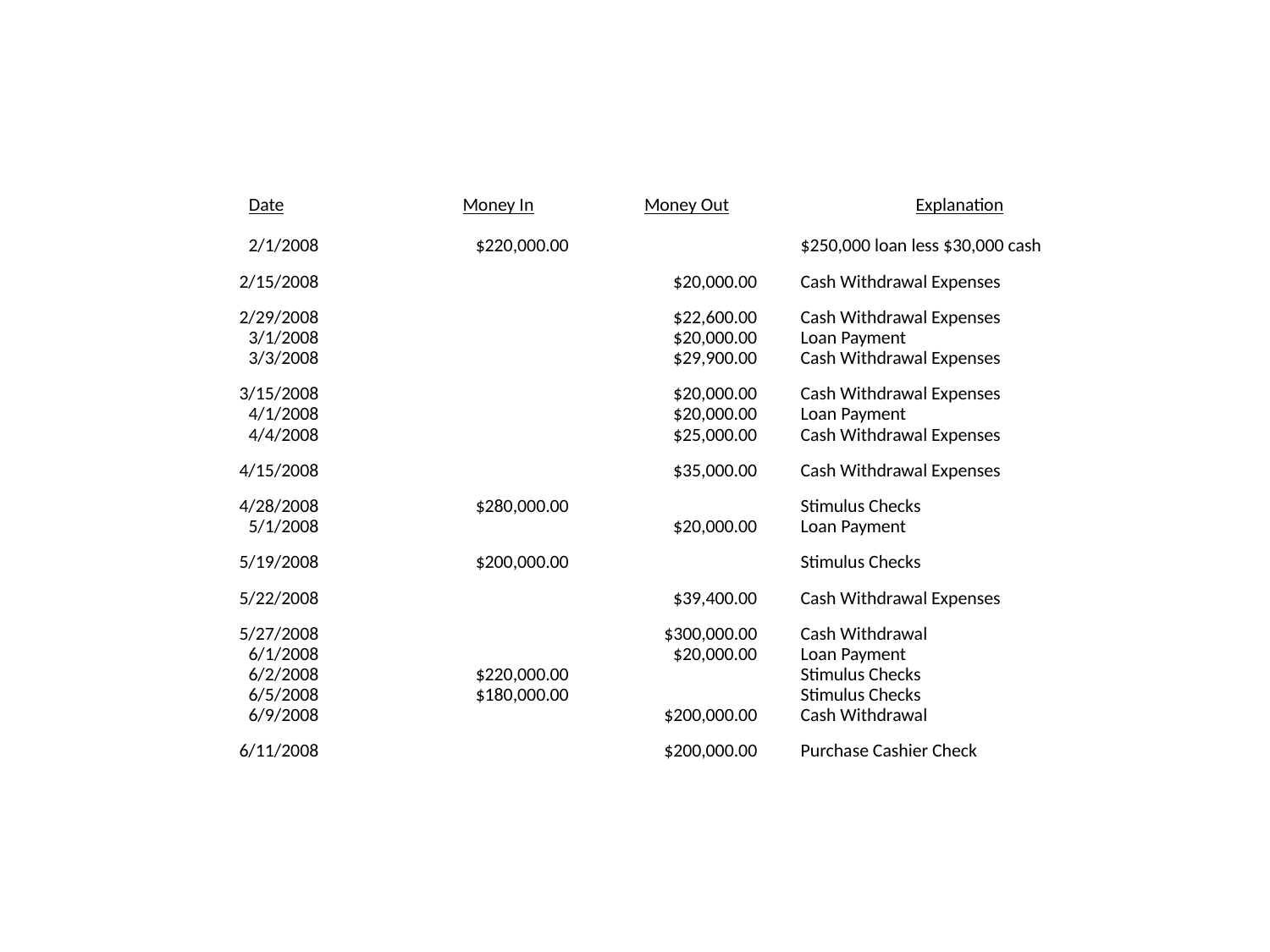

| Date |  |  | Money In |  | Money Out |  | Explanation |
| --- | --- | --- | --- | --- | --- | --- | --- |
|  |  |  |  |  |  |  |  |
| 2/1/2008 |  |  | $220,000.00 |  |  |  | $250,000 loan less $30,000 cash |
| 2/15/2008 |  |  |  |  | $20,000.00 |  | Cash Withdrawal Expenses |
| 2/29/2008 |  |  |  |  | $22,600.00 |  | Cash Withdrawal Expenses |
| 3/1/2008 |  |  |  |  | $20,000.00 |  | Loan Payment |
| 3/3/2008 |  |  |  |  | $29,900.00 |  | Cash Withdrawal Expenses |
| 3/15/2008 |  |  |  |  | $20,000.00 |  | Cash Withdrawal Expenses |
| 4/1/2008 |  |  |  |  | $20,000.00 |  | Loan Payment |
| 4/4/2008 |  |  |  |  | $25,000.00 |  | Cash Withdrawal Expenses |
| 4/15/2008 |  |  |  |  | $35,000.00 |  | Cash Withdrawal Expenses |
| 4/28/2008 |  |  | $280,000.00 |  |  |  | Stimulus Checks |
| 5/1/2008 |  |  |  |  | $20,000.00 |  | Loan Payment |
| 5/19/2008 |  |  | $200,000.00 |  |  |  | Stimulus Checks |
| 5/22/2008 |  |  |  |  | $39,400.00 |  | Cash Withdrawal Expenses |
| 5/27/2008 |  |  |  |  | $300,000.00 |  | Cash Withdrawal |
| 6/1/2008 |  |  |  |  | $20,000.00 |  | Loan Payment |
| 6/2/2008 |  |  | $220,000.00 |  |  |  | Stimulus Checks |
| 6/5/2008 |  |  | $180,000.00 |  |  |  | Stimulus Checks |
| 6/9/2008 |  |  |  |  | $200,000.00 |  | Cash Withdrawal |
| 6/11/2008 |  |  |  |  | $200,000.00 |  | Purchase Cashier Check |